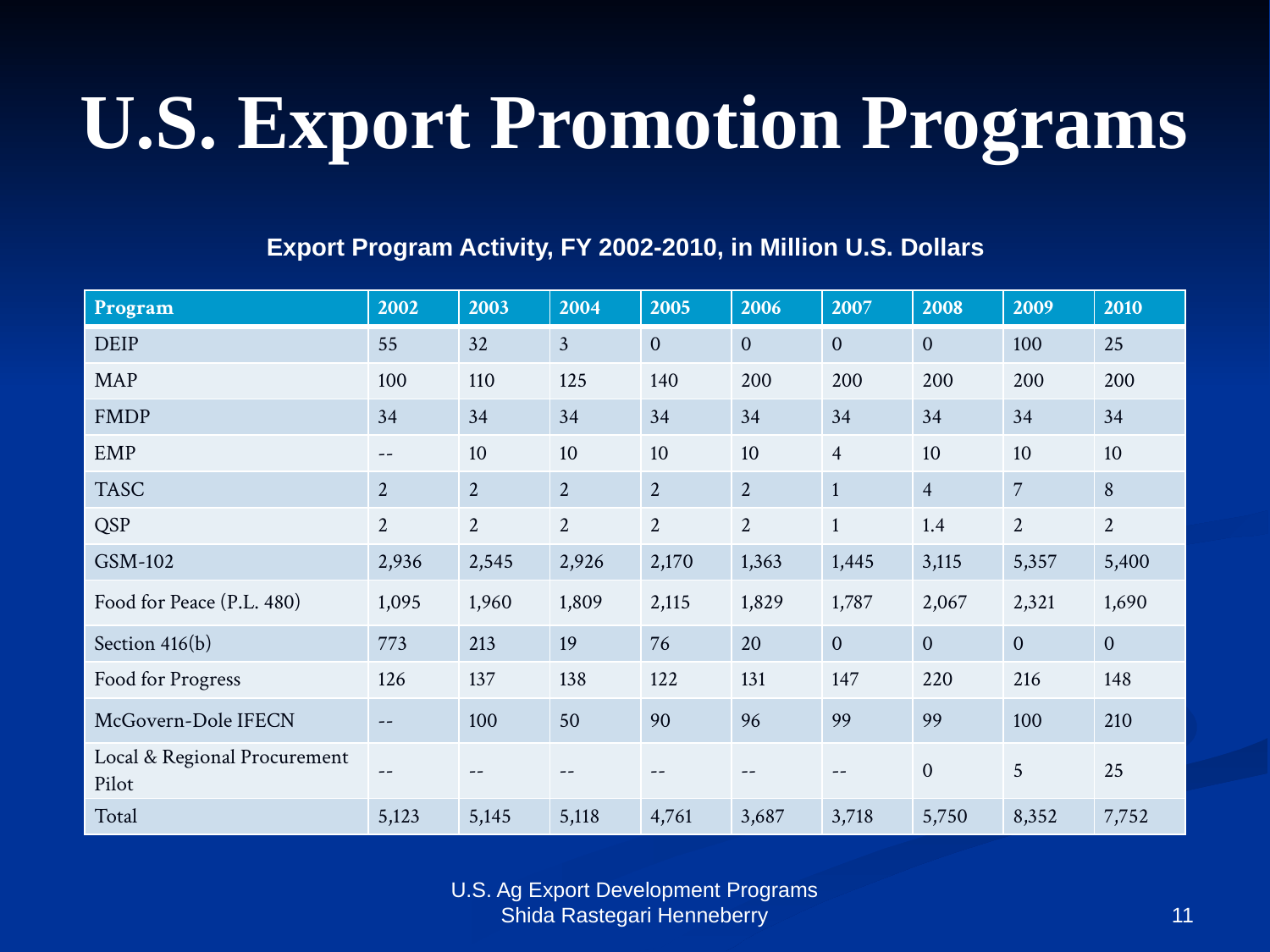

# U.S. Export Promotion Programs
Export Program Activity, FY 2002-2010, in Million U.S. Dollars
| Program | 2002 | 2003 | 2004 | 2005 | 2006 | 2007 | 2008 | 2009 | 2010 |
| --- | --- | --- | --- | --- | --- | --- | --- | --- | --- |
| DEIP | 55 | 32 | 3 | 0 | 0 | 0 | 0 | 100 | 25 |
| MAP | 100 | 110 | 125 | 140 | 200 | 200 | 200 | 200 | 200 |
| FMDP | 34 | 34 | 34 | 34 | 34 | 34 | 34 | 34 | 34 |
| EMP | -- | 10 | 10 | 10 | 10 | 4 | 10 | 10 | 10 |
| TASC | 2 | 2 | 2 | 2 | 2 | 1 | 4 | 7 | 8 |
| QSP | 2 | 2 | 2 | 2 | 2 | 1 | 1.4 | 2 | 2 |
| GSM-102 | 2,936 | 2,545 | 2,926 | 2,170 | 1,363 | 1,445 | 3,115 | 5,357 | 5,400 |
| Food for Peace (P.L. 480) | 1,095 | 1,960 | 1,809 | 2,115 | 1,829 | 1,787 | 2,067 | 2,321 | 1,690 |
| Section 416(b) | 773 | 213 | 19 | 76 | 20 | 0 | 0 | 0 | 0 |
| Food for Progress | 126 | 137 | 138 | 122 | 131 | 147 | 220 | 216 | 148 |
| McGovern-Dole IFECN | -- | 100 | 50 | 90 | 96 | 99 | 99 | 100 | 210 |
| Local & Regional Procurement Pilot | -- | -- | -- | -- | -- | -- | 0 | 5 | 25 |
| Total | 5,123 | 5,145 | 5,118 | 4,761 | 3,687 | 3,718 | 5,750 | 8,352 | 7,752 |
U.S. Ag Export Development Programs Shida Rastegari Henneberry
11